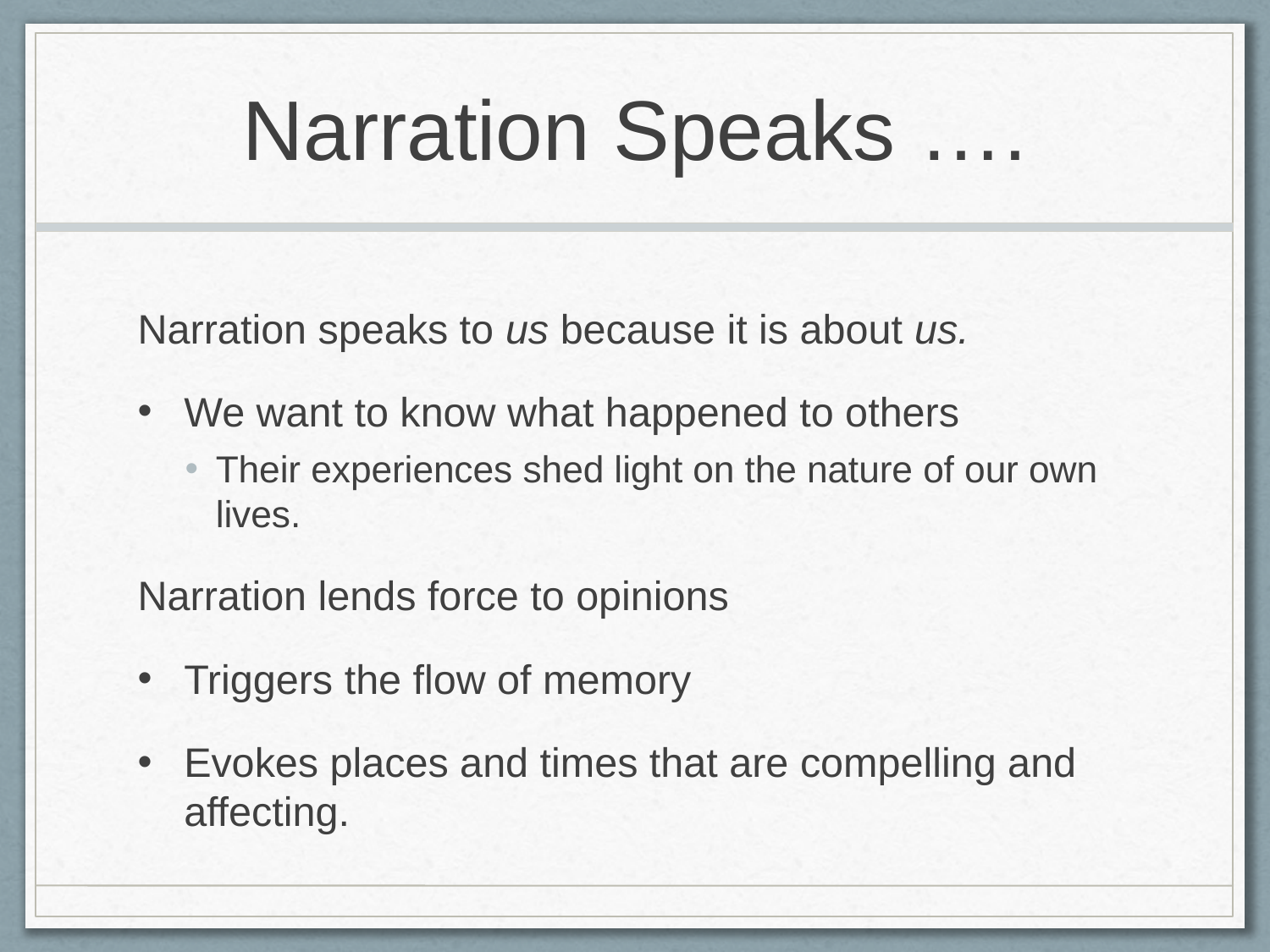

# Narration Speaks ….
Narration speaks to us because it is about us.
We want to know what happened to others
Their experiences shed light on the nature of our own lives.
Narration lends force to opinions
Triggers the flow of memory
Evokes places and times that are compelling and affecting.